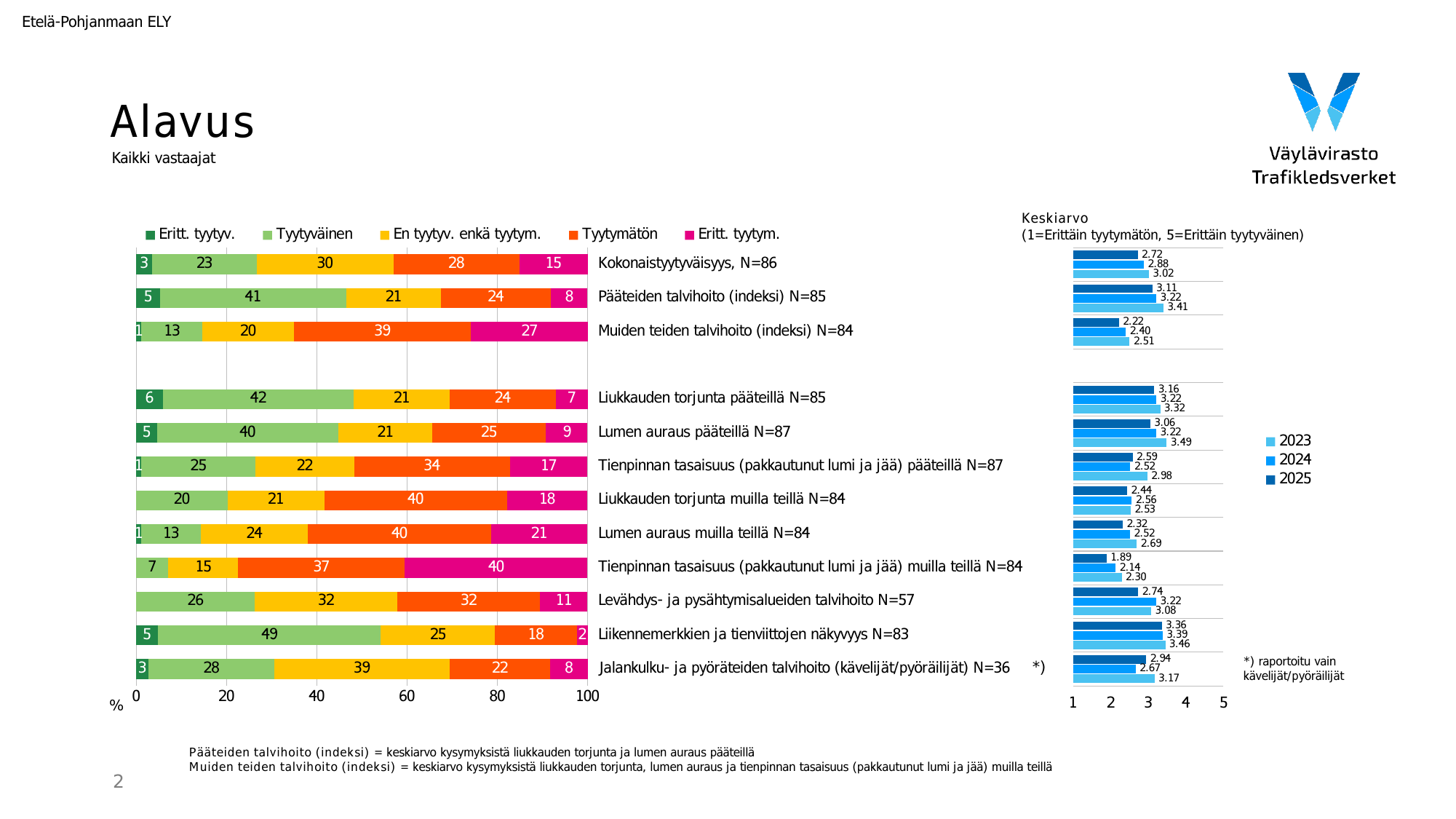

Etelä-Pohjanmaan ELY
# Alavus
Kaikki vastaajat
Keskiarvo
(1=Erittäin tyytymätön, 5=Erittäin tyytyväinen)

### Chart

| Category | Eritt. tyytyv. | Tyytyväinen | En tyytyv. enkä tyytym. | Tyytymätön | Eritt. tyytym. |
|---|---|---|---|---|---|
| Kokonaistyytyväisyys, N=86 | 3.488372 | 23.255814 | 30.232558 | 27.906977 | 15.116279 |
| Pääteiden talvihoito (indeksi) N=85 | 5.2400269999999995 | 41.291413000000006 | 20.933062999999997 | 24.408383999999998 | 8.127113 |
| Muiden teiden talvihoito (indeksi) N=84 | 1.190476 | 13.492063333333334 | 20.238095 | 39.285714000000006 | 26.587301333333333 |
|  | None | None | None | None | None |
| Liukkauden torjunta pääteillä N=85 | 5.882353 | 42.352941 | 21.176471 | 23.529412 | 7.058824 |
| Lumen auraus pääteillä N=87 | 4.597701 | 40.229885 | 20.689655 | 25.287356 | 9.195402 |
| Tienpinnan tasaisuus (pakkautunut lumi ja jää) pääteillä N=87 | 1.149425 | 25.287356 | 21.83908 | 34.482759 | 17.241379 |
| Liukkauden torjunta muilla teillä N=84 | None | 20.238095 | 21.428571 | 40.47619 | 17.857143 |
| Lumen auraus muilla teillä N=84 | 1.190476 | 13.095238 | 23.809524 | 40.47619 | 21.428571 |
| Tienpinnan tasaisuus (pakkautunut lumi ja jää) muilla teillä N=84 | None | 7.142857 | 15.47619 | 36.904762 | 40.47619 |
| Levähdys- ja pysähtymisalueiden talvihoito N=57 | None | 26.315789 | 31.578947 | 31.578947 | 10.526316 |
| Liikennemerkkien ja tienviittojen näkyvyys N=83 | 4.819277 | 49.39759 | 25.301205 | 18.072289 | 2.409639 |
| Jalankulku- ja pyöräteiden talvihoito (kävelijät/pyöräilijät) N=36 | 2.777778 | 27.777778 | 38.888889 | 22.222222 | 8.333333 |

### Chart

| Category | 2025 | 2024 | 2023 |
|---|---|---|---|
*) raportoitu vain
kävelijät/pyöräilijät
*)
%
Pääteiden talvihoito (indeksi) = keskiarvo kysymyksistä liukkauden torjunta ja lumen auraus pääteillä
Muiden teiden talvihoito (indeksi) = keskiarvo kysymyksistä liukkauden torjunta, lumen auraus ja tienpinnan tasaisuus (pakkautunut lumi ja jää) muilla teillä

2